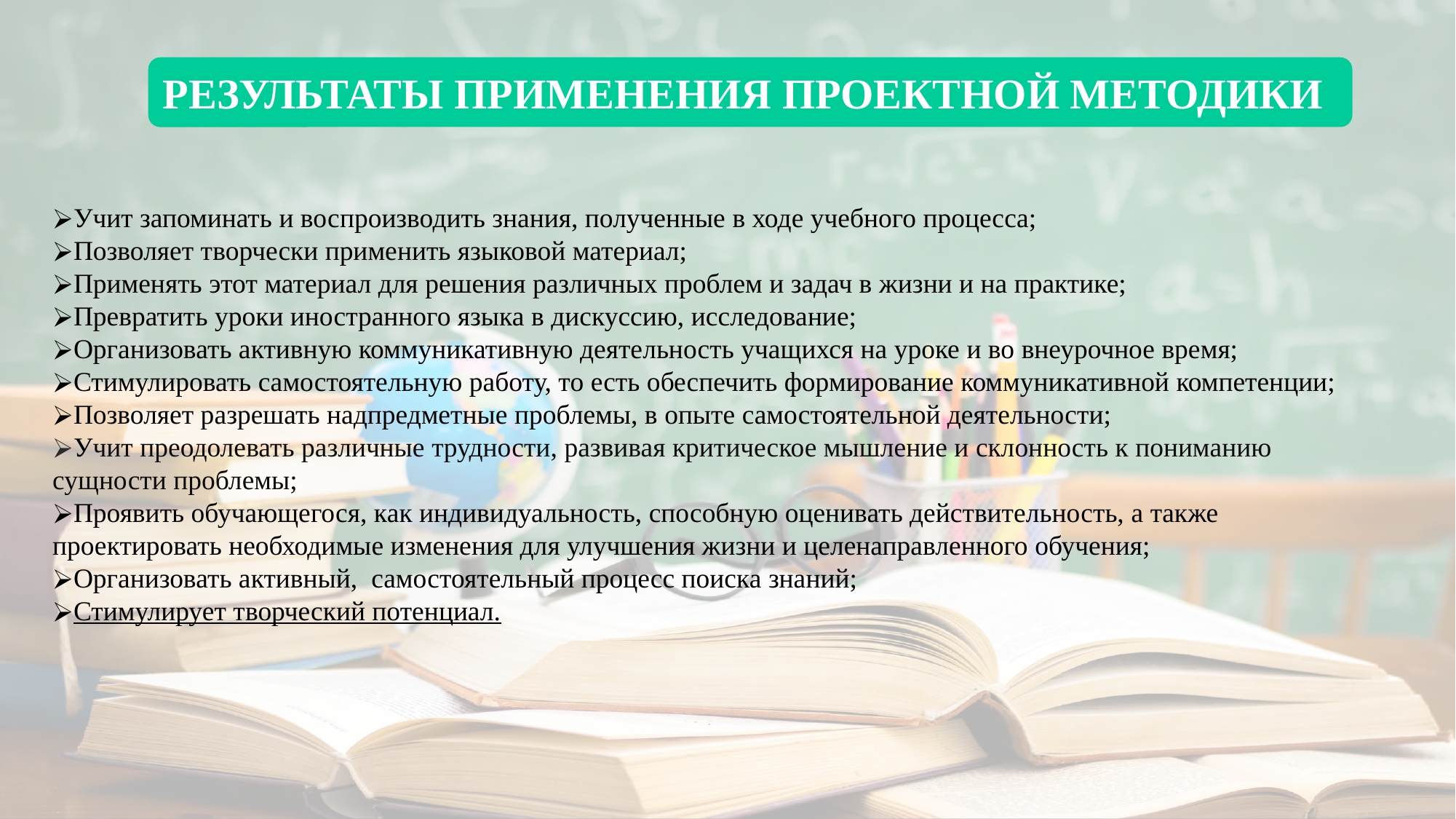

РЕЗУЛЬТАТЫ ПРИМЕНЕНИЯ ПРОЕКТНОЙ МЕТОДИКИ
Учит запоминать и воспроизводить знания, полученные в ходе учебного процесса;
Позволяет творчески применить языковой материал;
Применять этот материал для решения различных проблем и задач в жизни и на практике;
Превратить уроки иностранного языка в дискуссию, исследование;
Организовать активную коммуникативную деятельность учащихся на уроке и во внеурочное время;
Стимулировать самостоятельную работу, то есть обеспечить формирование коммуникативной компетенции;
Позволяет разрешать надпредметные проблемы, в опыте самостоятельной деятельности;
Учит преодолевать различные трудности, развивая критическое мышление и склонность к пониманию сущности проблемы;
Проявить обучающегося, как индивидуальность, способную оценивать действительность, а также проектировать необходимые изменения для улучшения жизни и целенаправленного обучения;
Организовать активный,  самостоятельный процесс поиска знаний;
Стимулирует творческий потенциал.